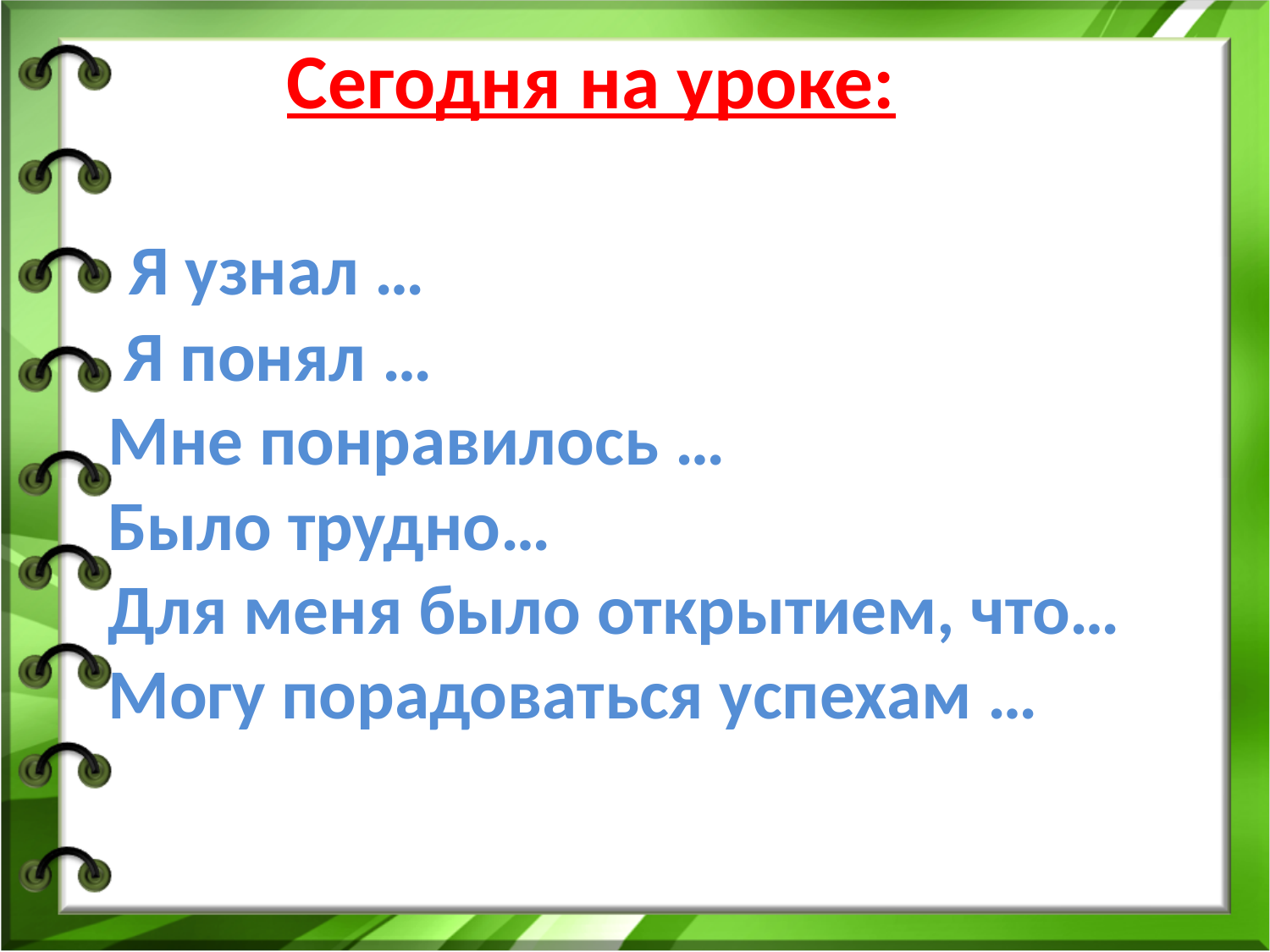

# Сегодня на уроке: Я узнал … Я понял … Мне понравилось … Было трудно… Для меня было открытием, что… Могу порадоваться успехам …